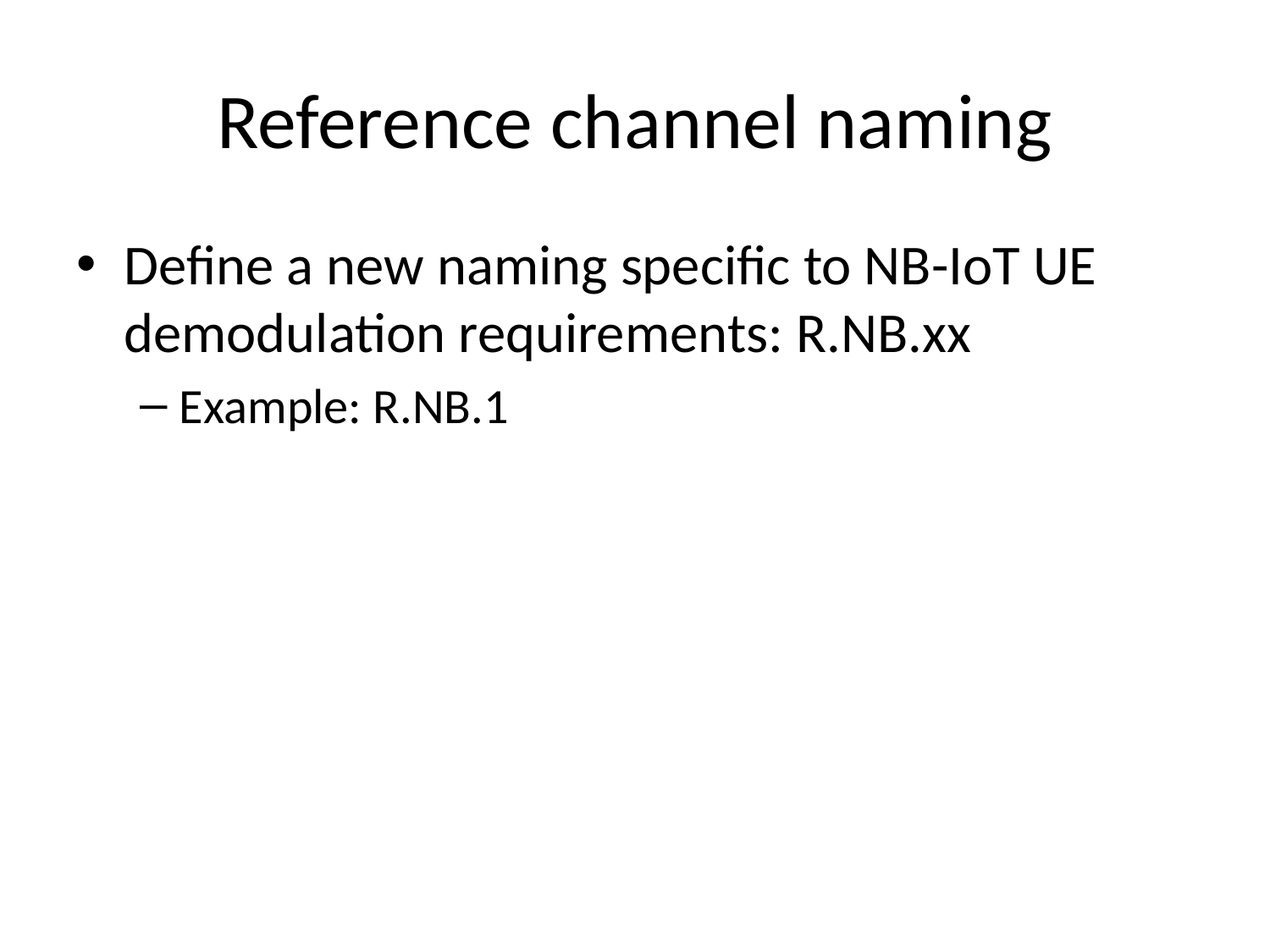

# Reference channel naming
Define a new naming specific to NB-IoT UE demodulation requirements: R.NB.xx
Example: R.NB.1